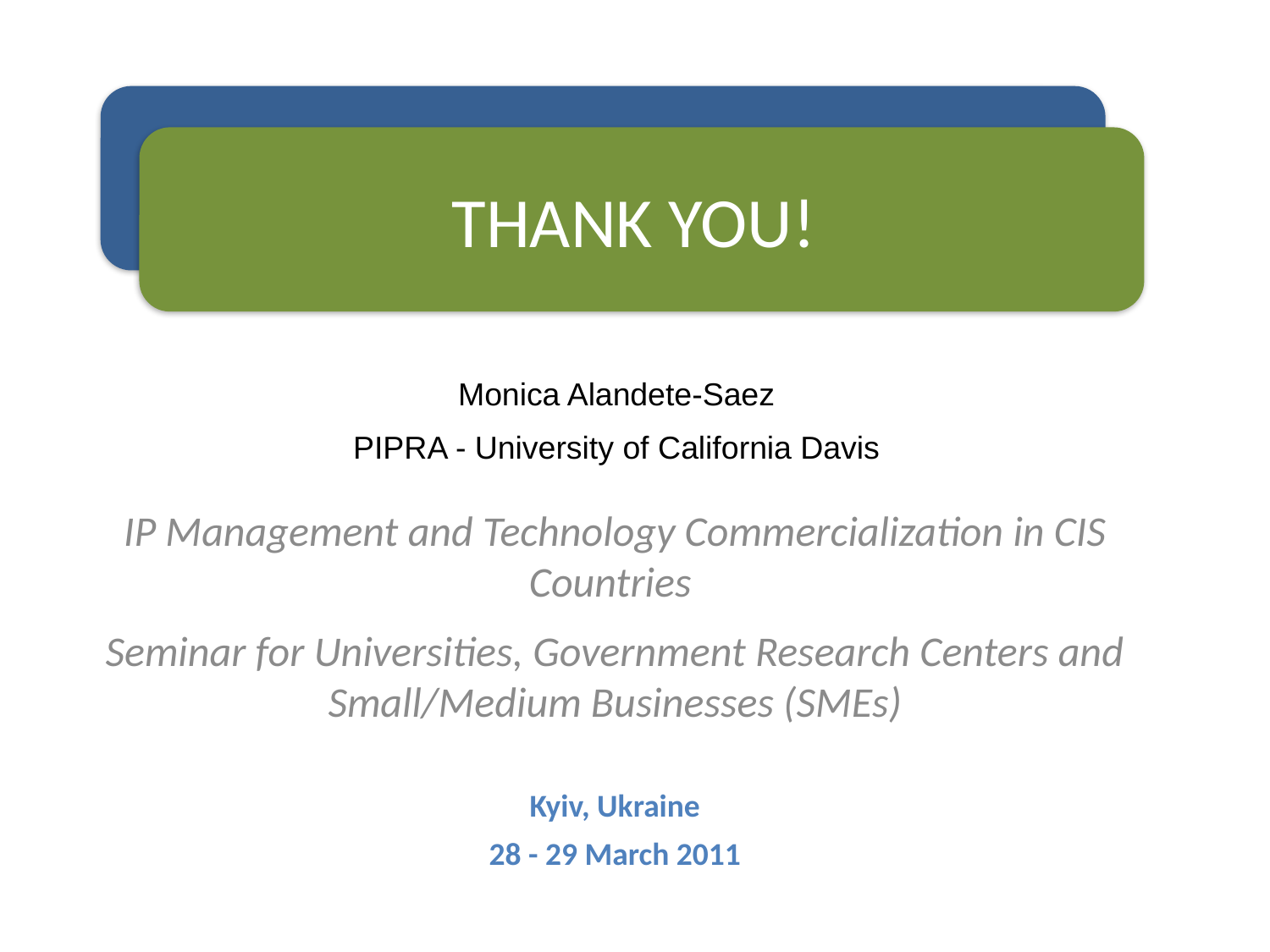

THANK YOU!
Monica Alandete-Saez
PIPRA - University of California Davis
IP Management and Technology Commercialization in CIS Countries
Seminar for Universities, Government Research Centers and Small/Medium Businesses (SMEs)

Kyiv, Ukraine
28 - 29 March 2011